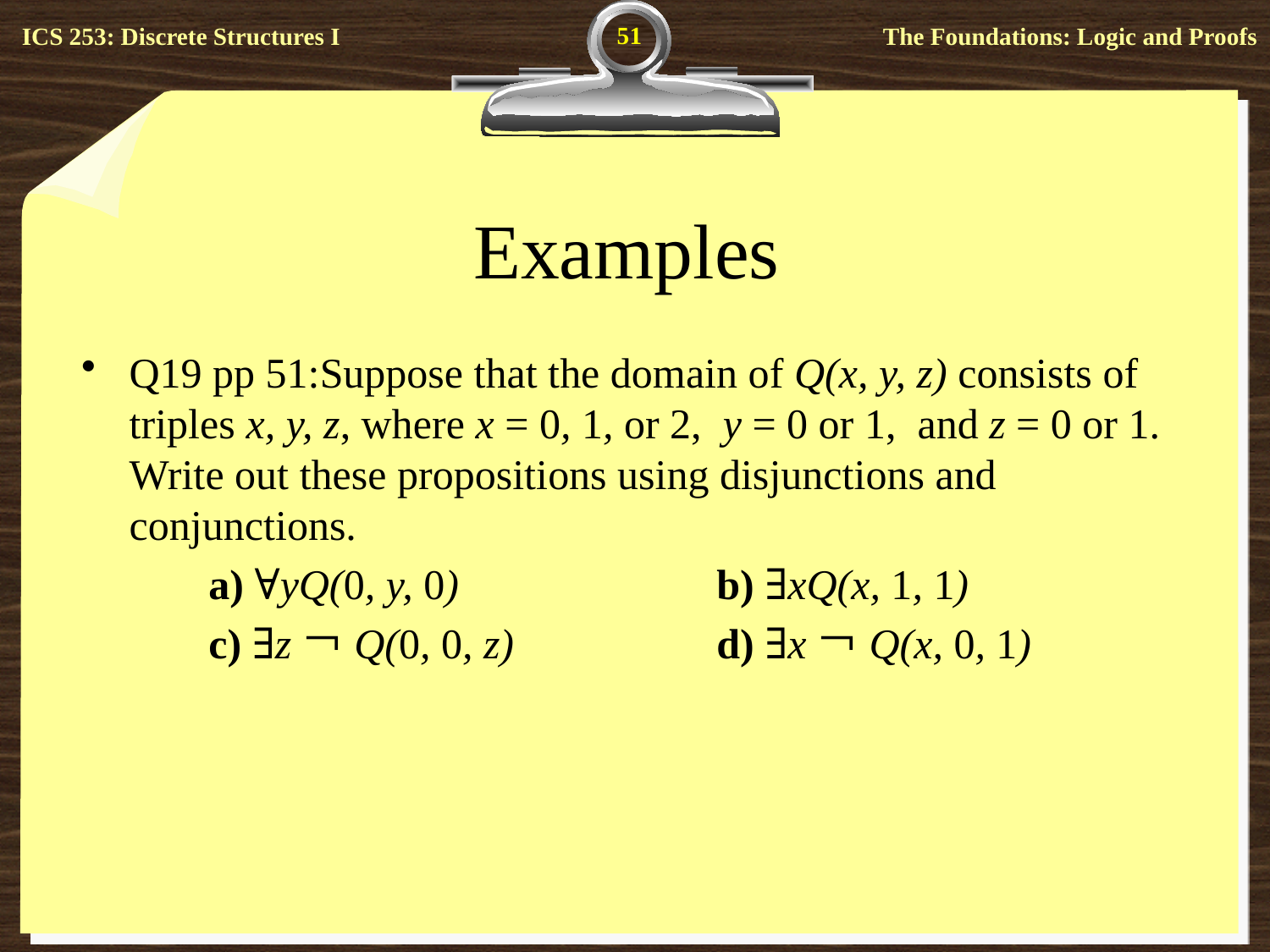

51
# Examples
Q19 pp 51:Suppose that the domain of Q(x, y, z) consists of triples x, y, z, where x = 0, 1, or 2,  y = 0 or 1,  and z = 0 or 1. Write out these propositions using disjunctions and conjunctions.
	a) ∀yQ(0, y, 0) 		b) ∃xQ(x, 1, 1)
	c) ∃z￢Q(0, 0, z) 		d) ∃x￢Q(x, 0, 1)